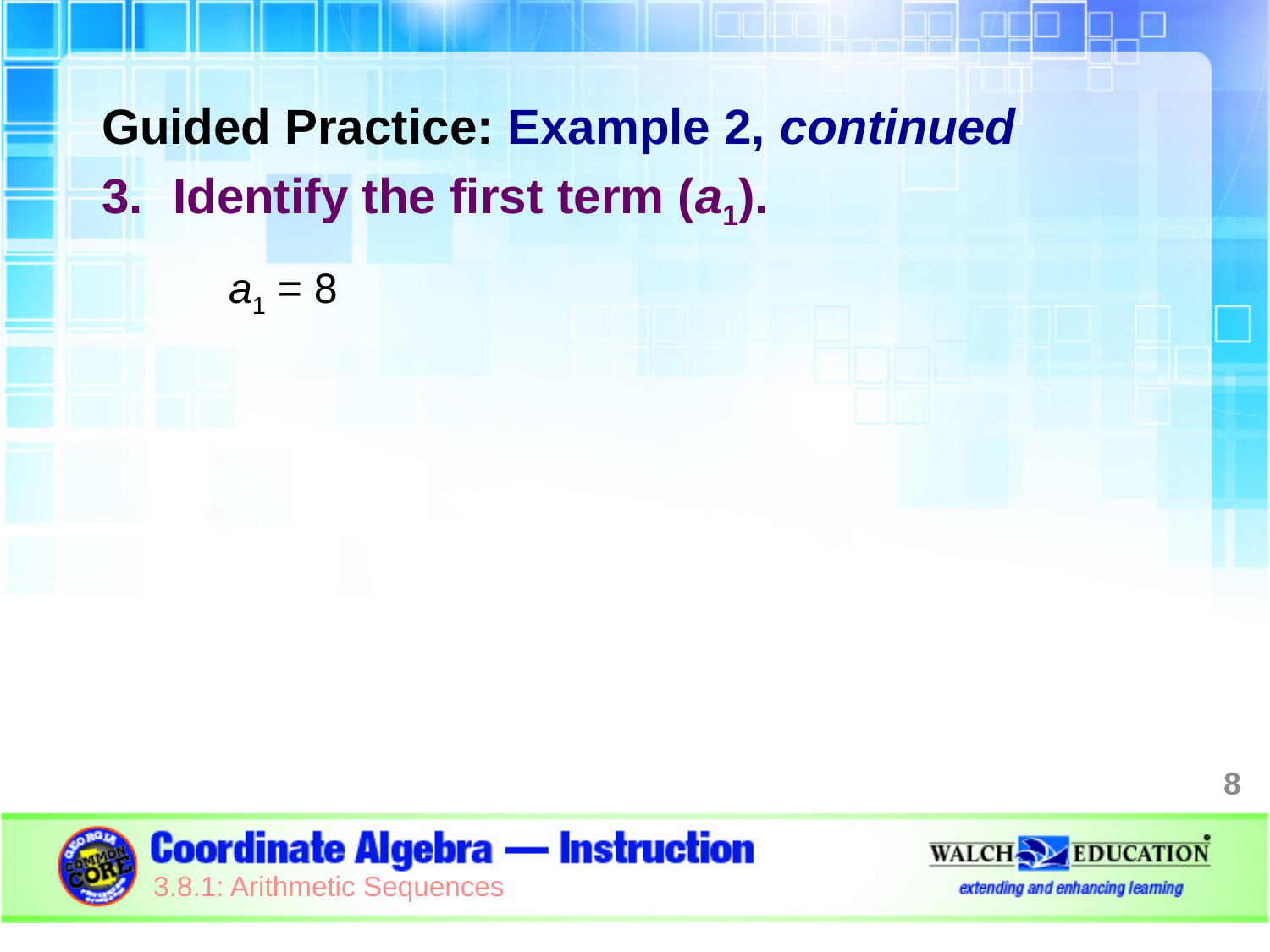

Guided Practice: Example 2, continued
Identify the first term (a1).
a1 = 8

8
3.8.1: Arithmetic Sequences